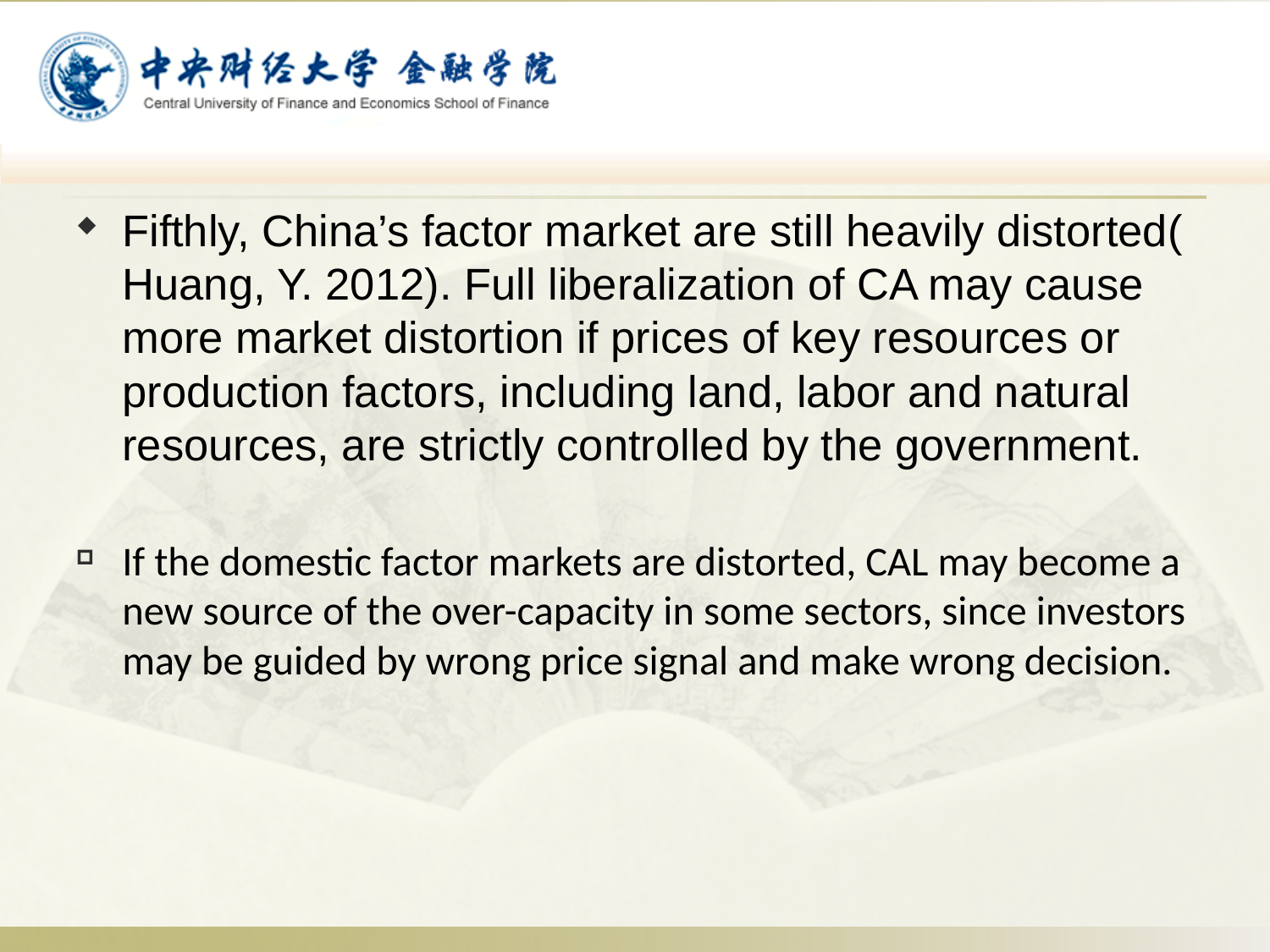

Fifthly, China’s factor market are still heavily distorted( Huang, Y. 2012). Full liberalization of CA may cause more market distortion if prices of key resources or production factors, including land, labor and natural resources, are strictly controlled by the government.

If the domestic factor markets are distorted, CAL may become a new source of the over-capacity in some sectors, since investors may be guided by wrong price signal and make wrong decision.